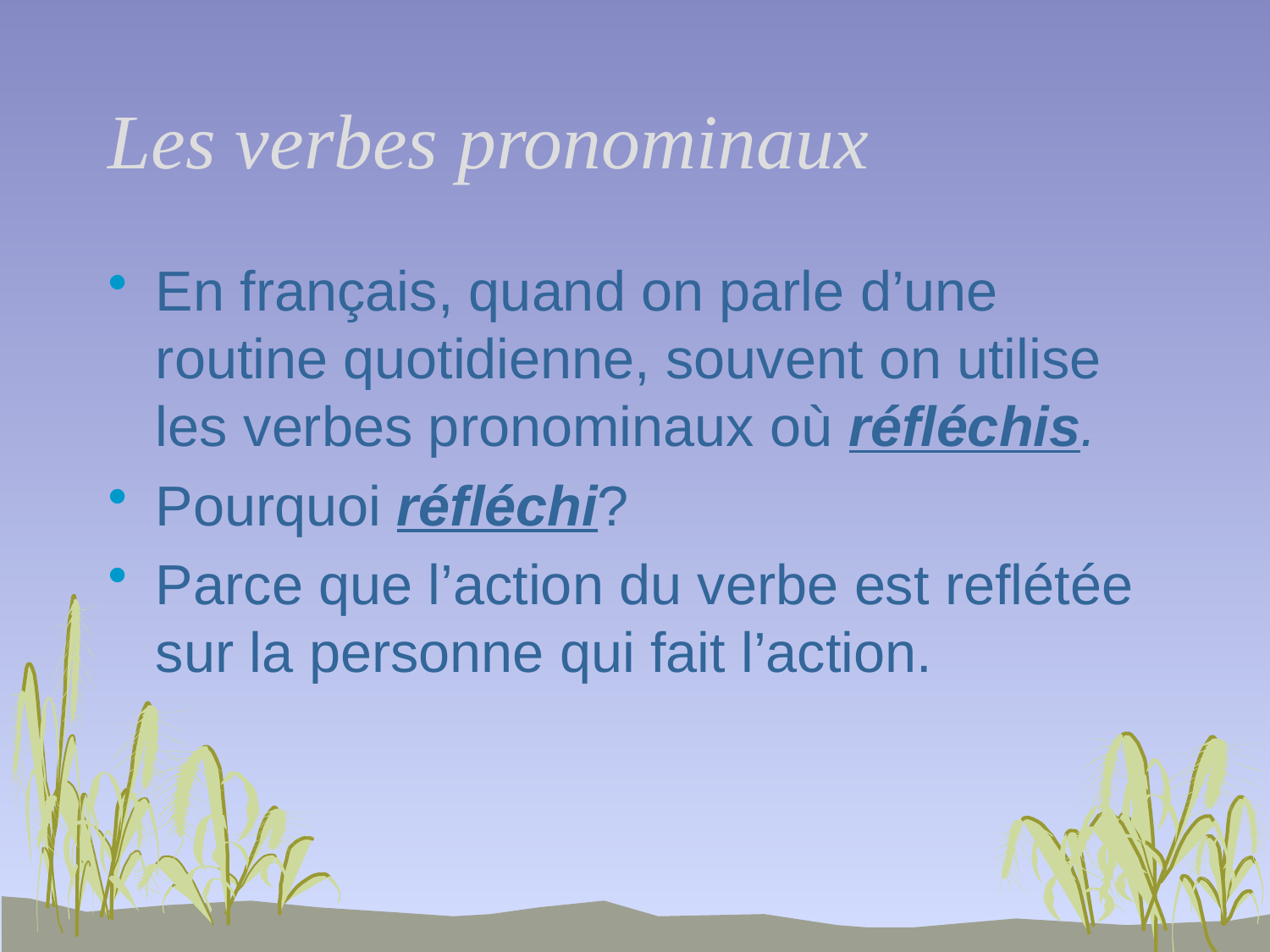

# Les verbes pronominaux
En français, quand on parle d’une routine quotidienne, souvent on utilise les verbes pronominaux où réfléchis.
Pourquoi réfléchi?
Parce que l’action du verbe est reflétée sur la personne qui fait l’action.